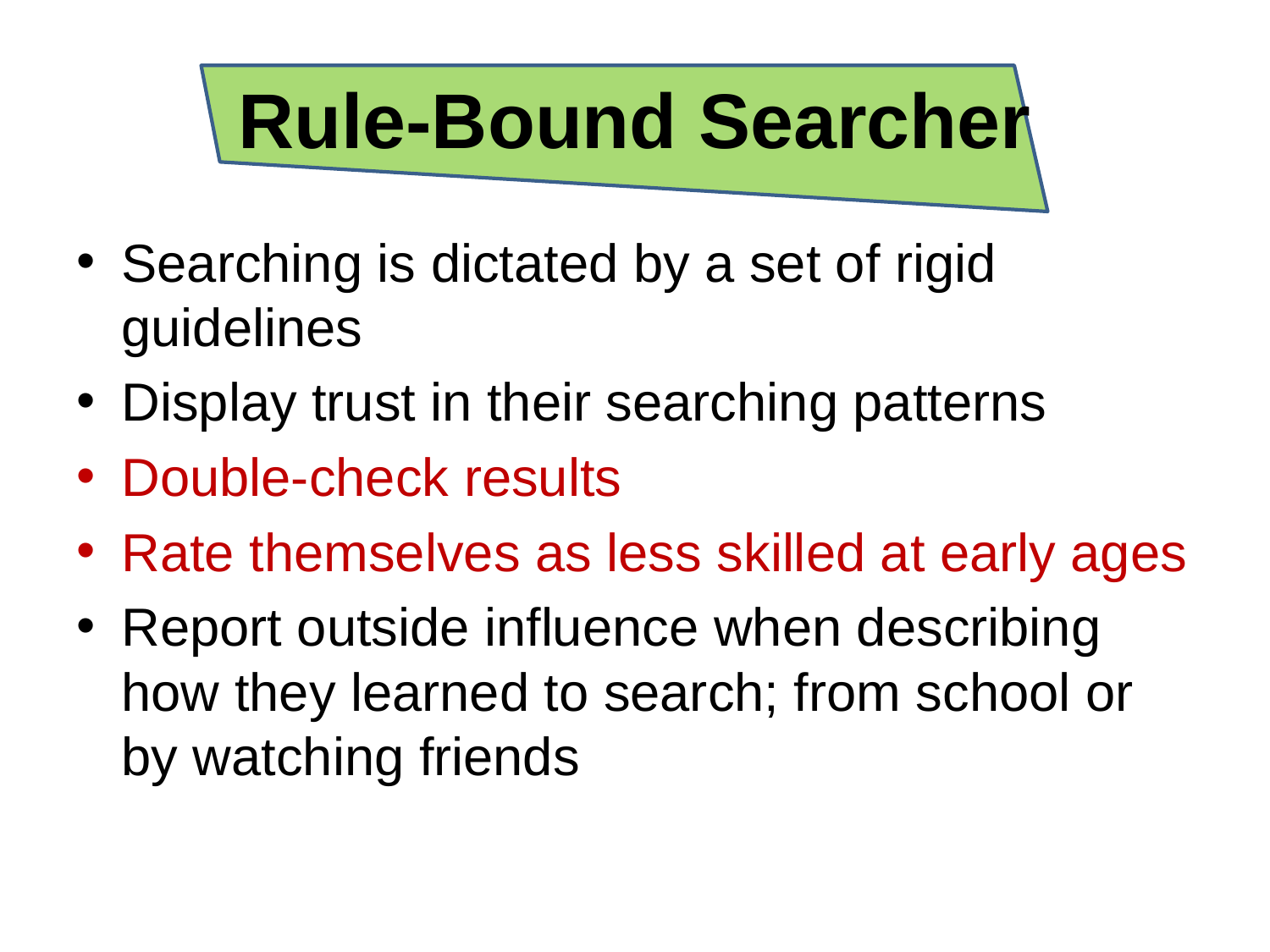

# Rule-Bound Searcher

Searching is dictated by a set of rigid guidelines
Display trust in their searching patterns
Double-check results
Rate themselves as less skilled at early ages
Report outside influence when describing how they learned to search; from school or by watching friends